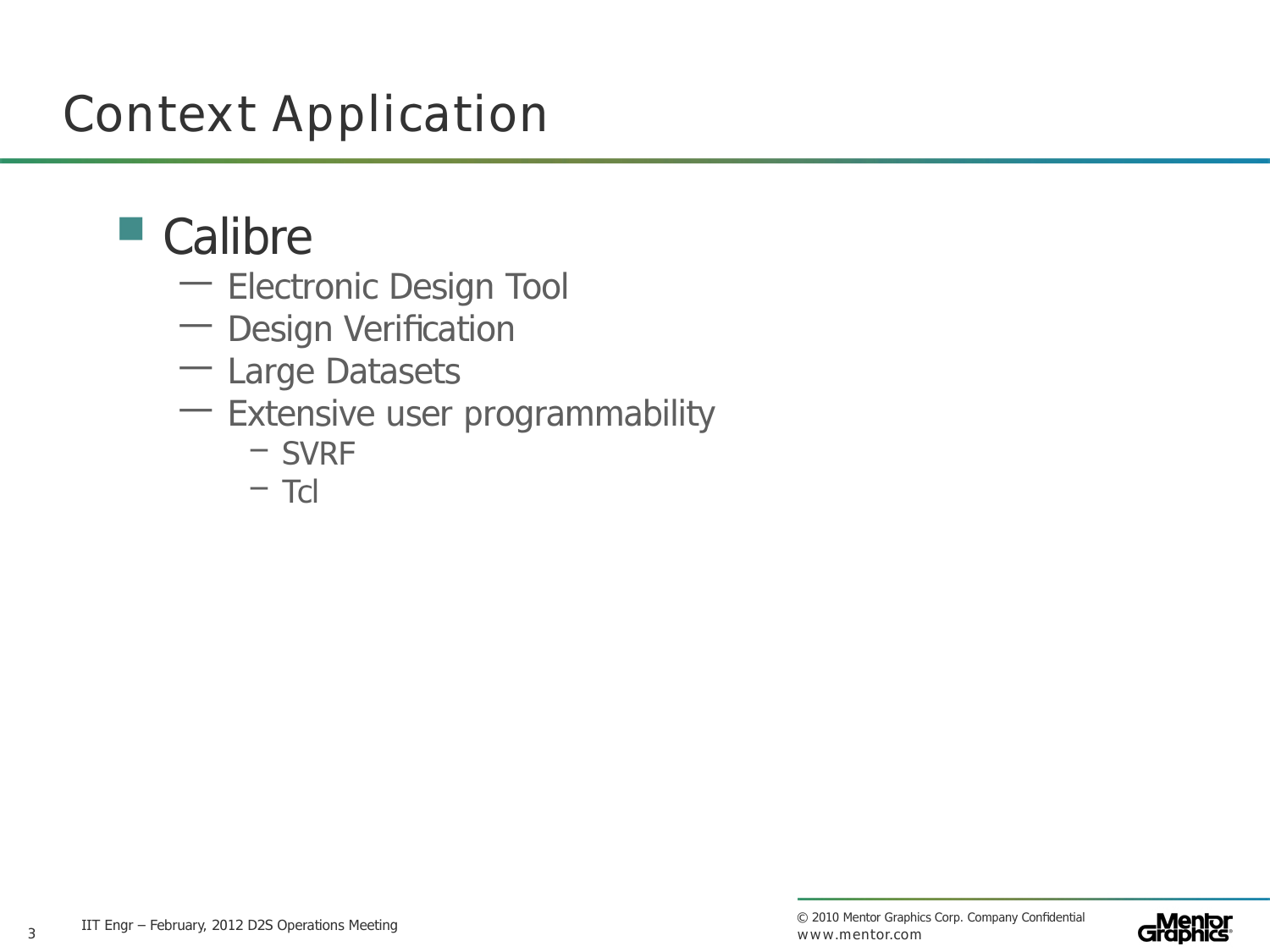

# Context Application

Calibre
Electronic Design Tool
Design Verification
Large Datasets
Extensive user programmability
SVRF
Tcl
IIT Engr – February, 2012 D2S Operations Meeting